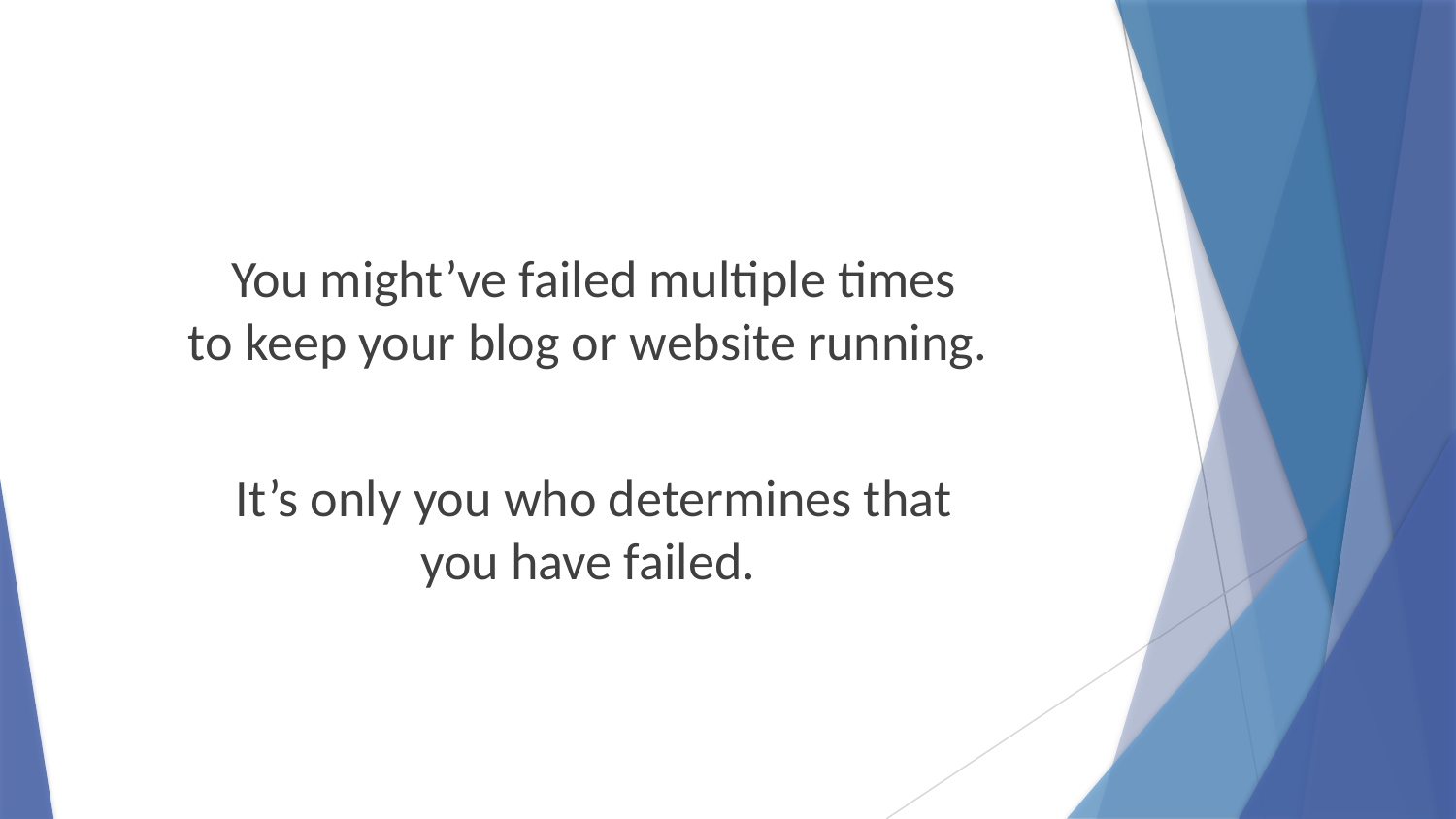

You might’ve failed multiple times
to keep your blog or website running.

It’s only you who determines that
you have failed.